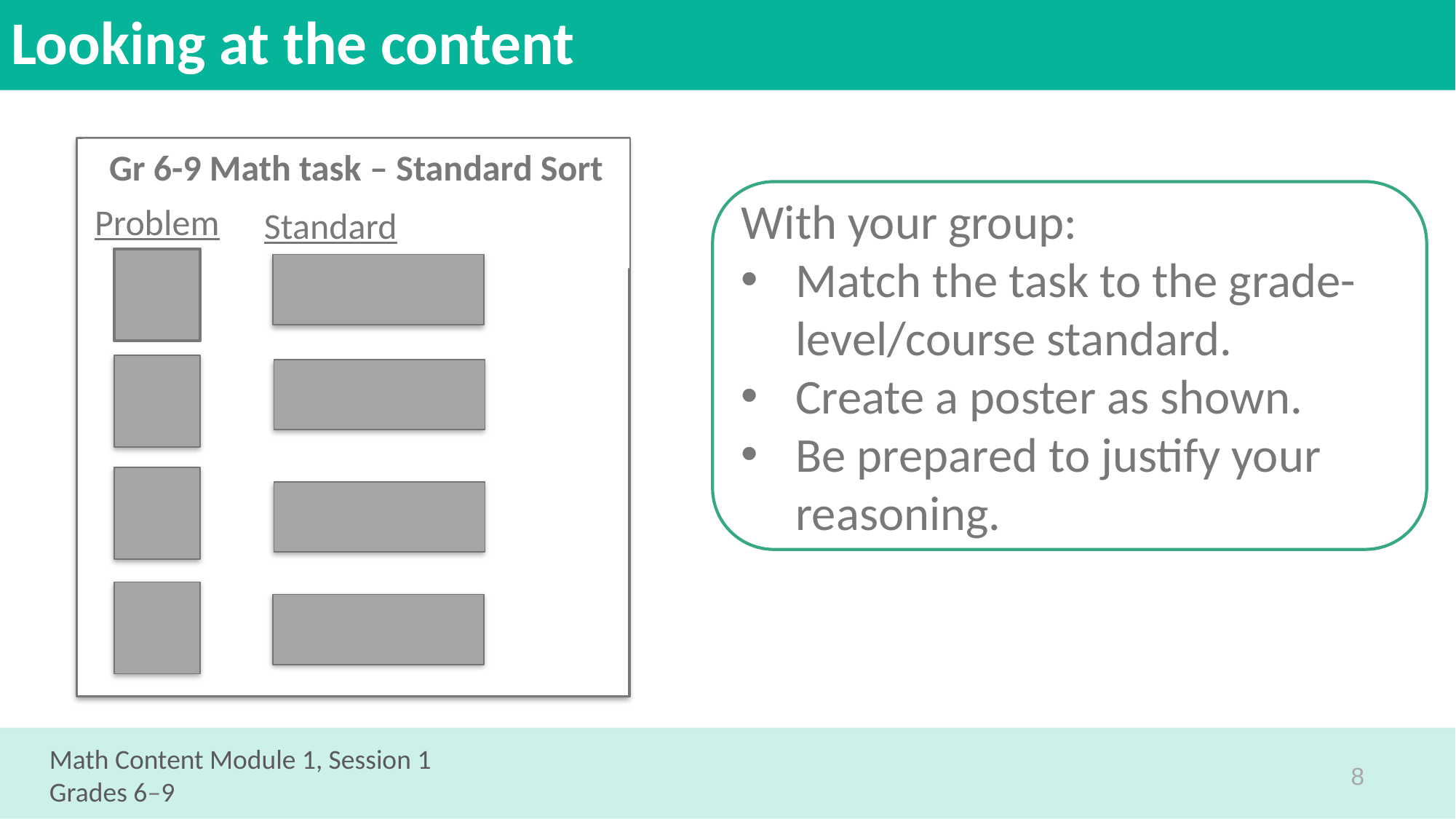

# Looking at the content

Gr 6-9 Math task – Standard Sort
Problem
Standard

With your group:
Match the task to the grade-level/course standard.
Create a poster as shown.
Be prepared to justify your reasoning.
Math Content Module 1, Session 1
Grades 6–9
8